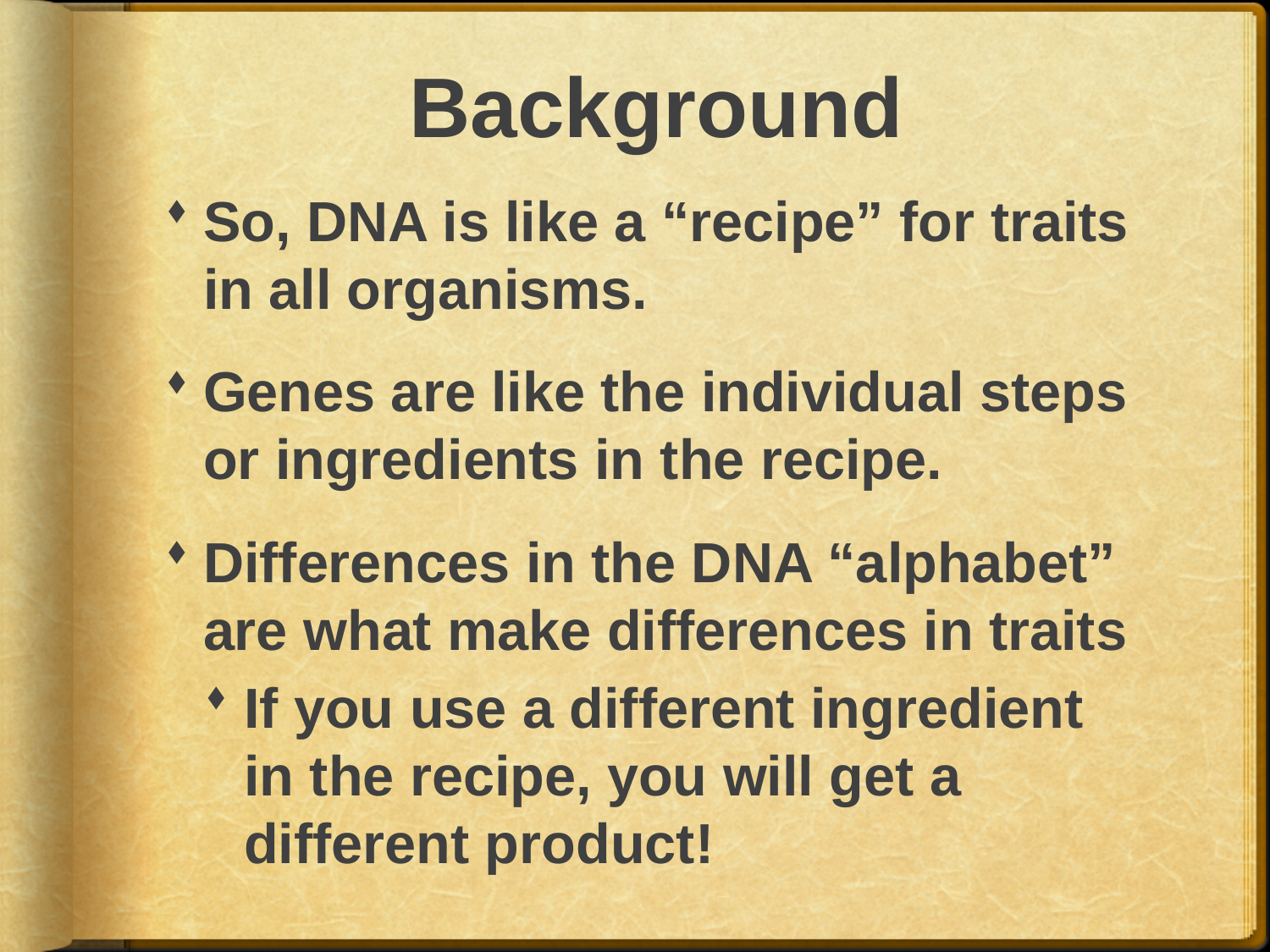

# Background
So, DNA is like a “recipe” for traits in all organisms.
Genes are like the individual steps or ingredients in the recipe.
Differences in the DNA “alphabet” are what make differences in traits
If you use a different ingredient in the recipe, you will get a different product!